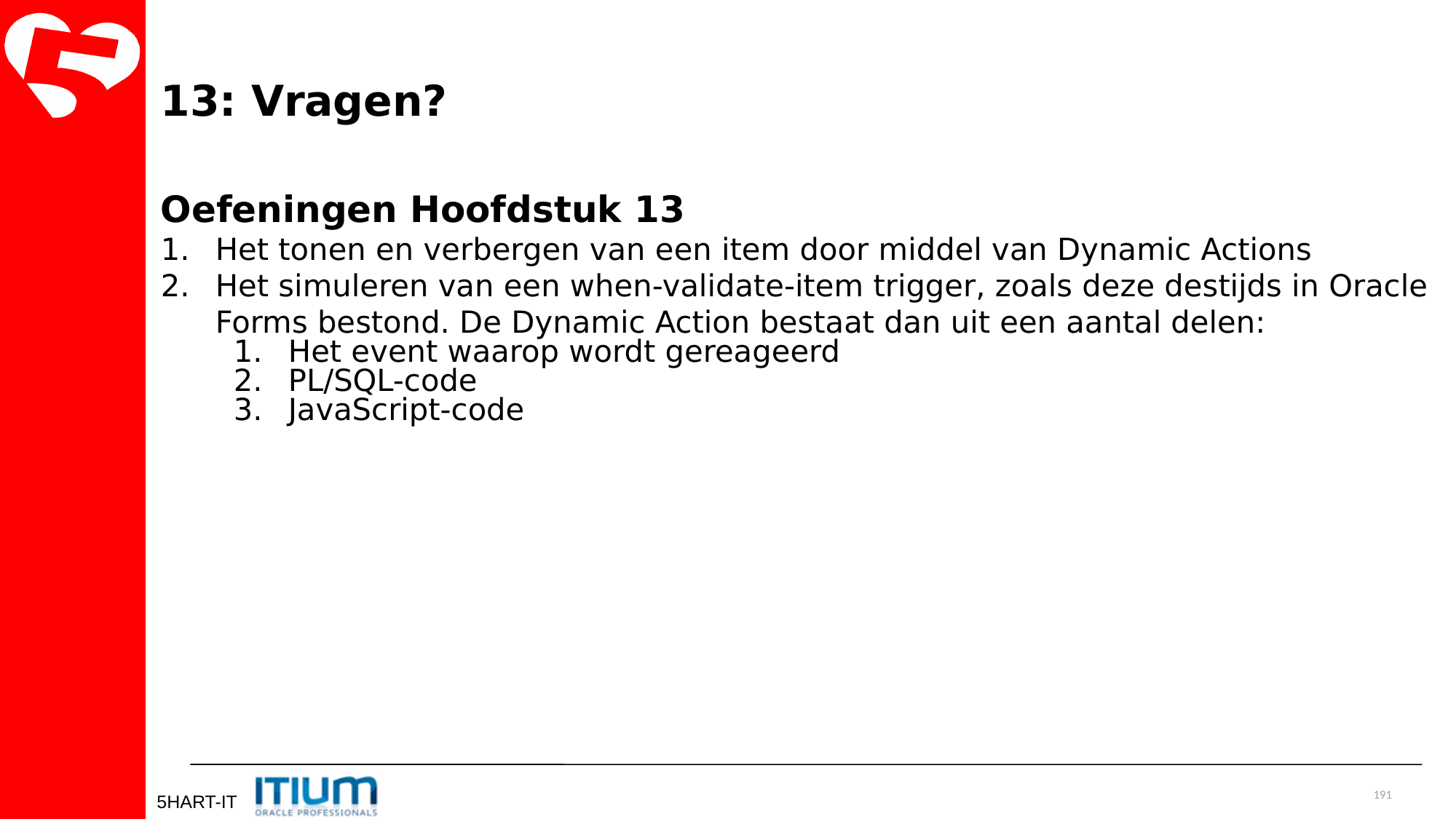

13: Vragen?
Oefeningen Hoofdstuk 13
Het tonen en verbergen van een item door middel van Dynamic Actions
Het simuleren van een when-validate-item trigger, zoals deze destijds in Oracle Forms bestond. De Dynamic Action bestaat dan uit een aantal delen:
Het event waarop wordt gereageerd
PL/SQL-code
JavaScript-code

191